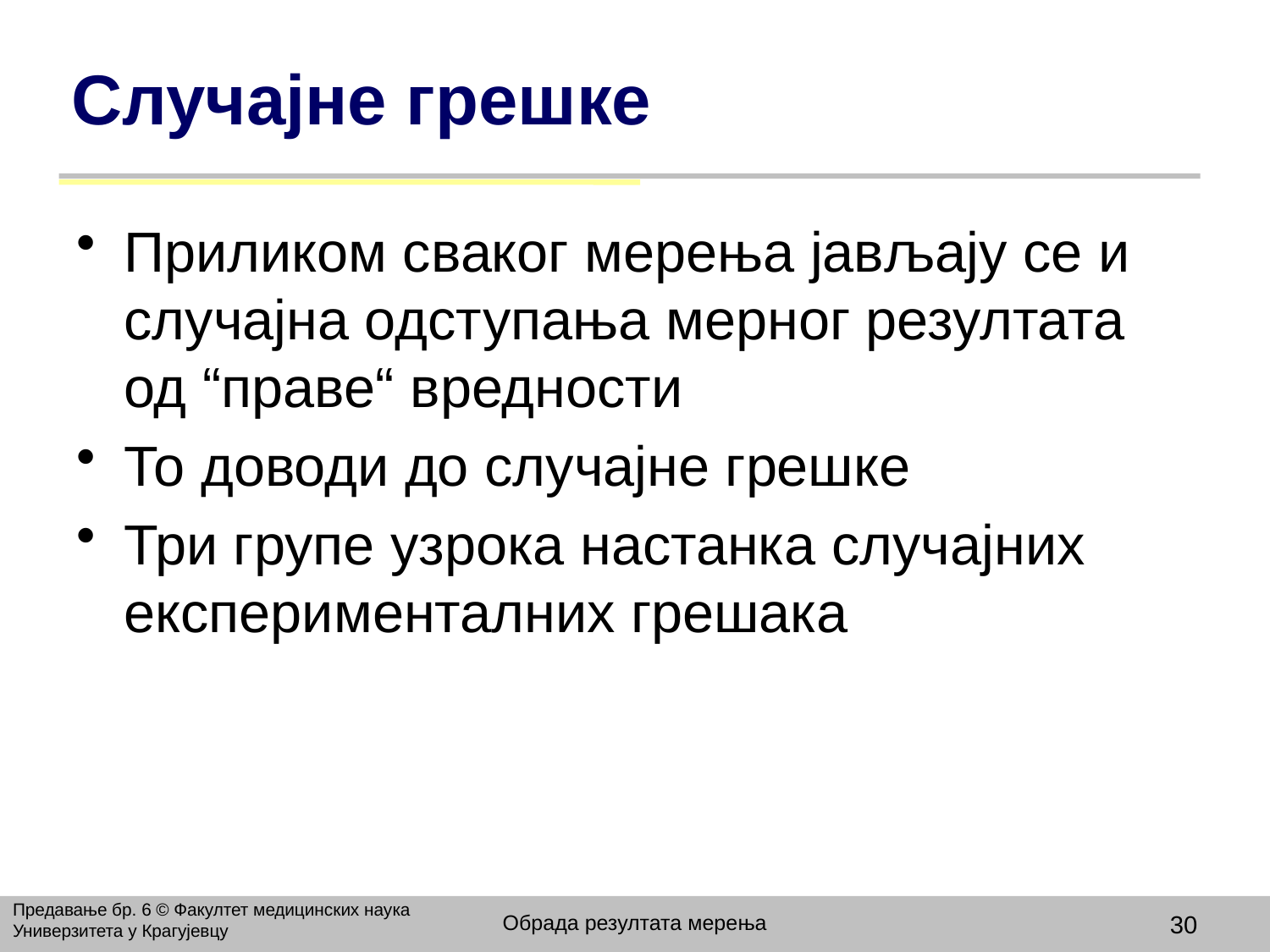

# Случајне грешке
Приликом сваког мерења јављају се и случајна одступања мерног резултата од “праве“ вредности
То доводи до случајне грешке
Три групе узрока настанка случајних експерименталних грешака

Предавање бр. 6 © Факултет медицинских наука Универзитета у Крагујевцу
Обрада резултата мерења
30